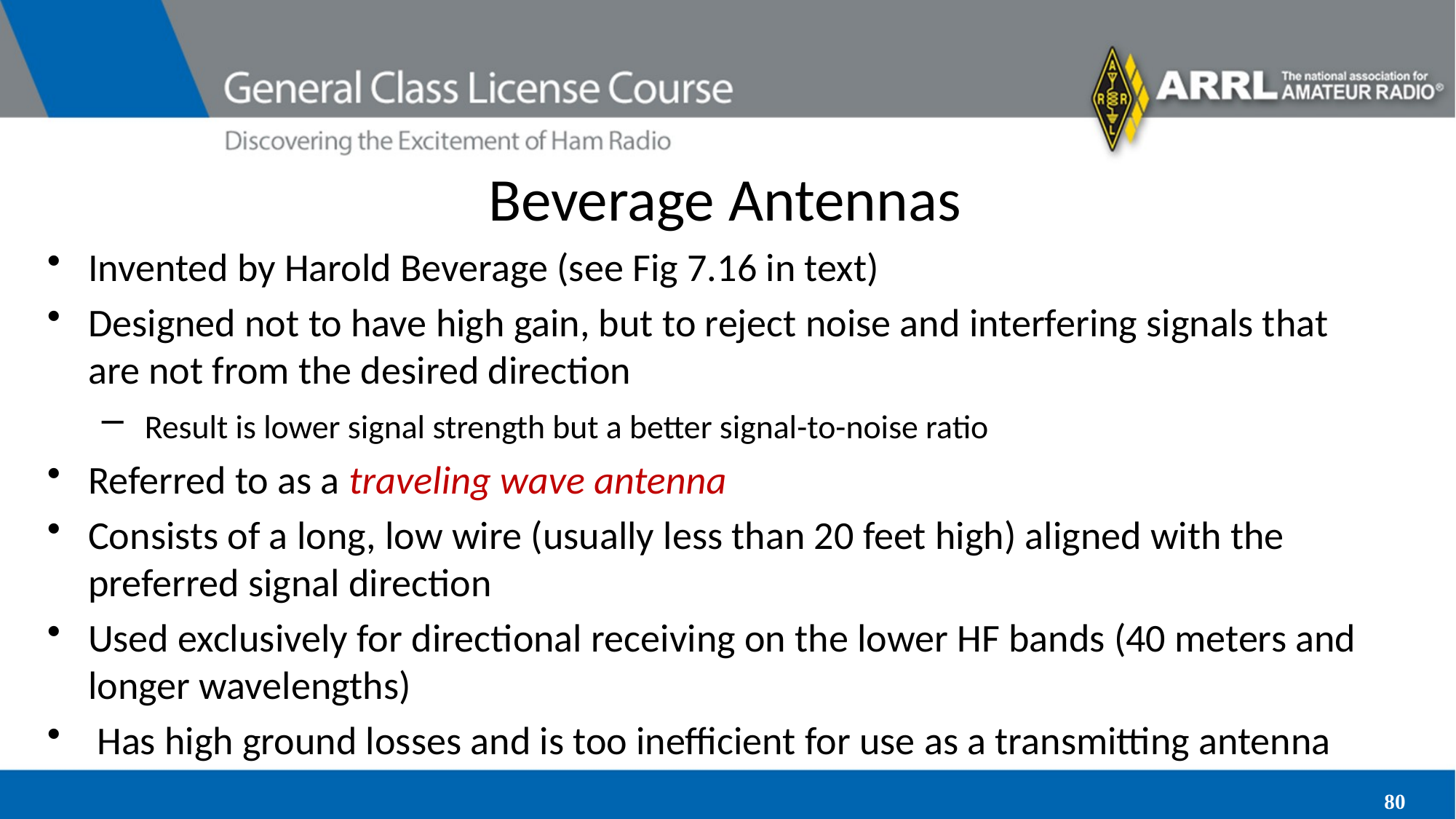

# Beverage Antennas
Invented by Harold Beverage (see Fig 7.16 in text)
Designed not to have high gain, but to reject noise and interfering signals that are not from the desired direction
 Result is lower signal strength but a better signal-to-noise ratio
Referred to as a traveling wave antenna
Consists of a long, low wire (usually less than 20 feet high) aligned with the preferred signal direction
Used exclusively for directional receiving on the lower HF bands (40 meters and longer wavelengths)
 Has high ground losses and is too inefficient for use as a transmitting antenna